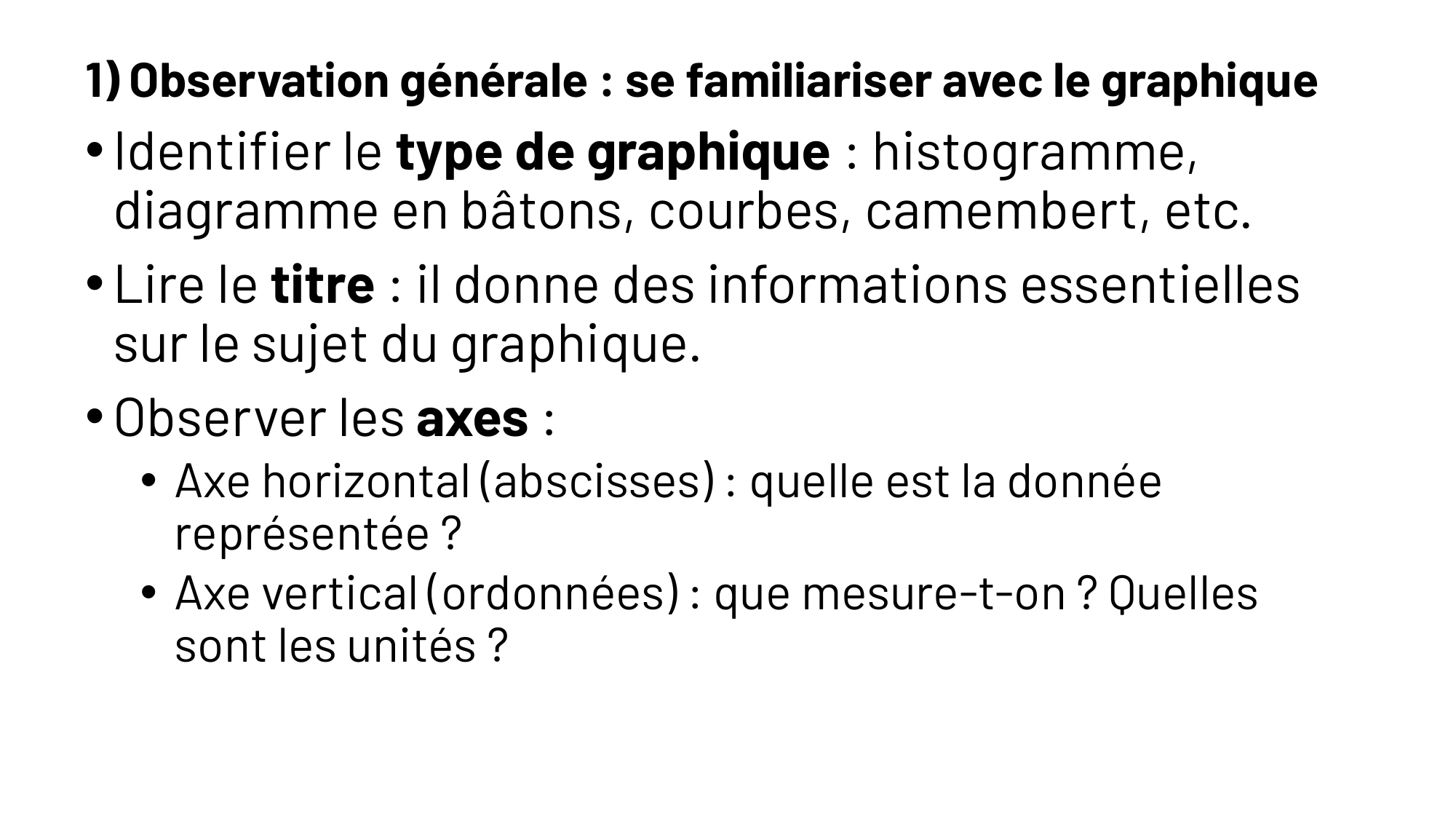

1) Observation générale : se familiariser avec le graphique
Identifier le type de graphique : histogramme, diagramme en bâtons, courbes, camembert, etc.
Lire le titre : il donne des informations essentielles sur le sujet du graphique.
Observer les axes :
Axe horizontal (abscisses) : quelle est la donnée représentée ?
Axe vertical (ordonnées) : que mesure-t-on ? Quelles sont les unités ?